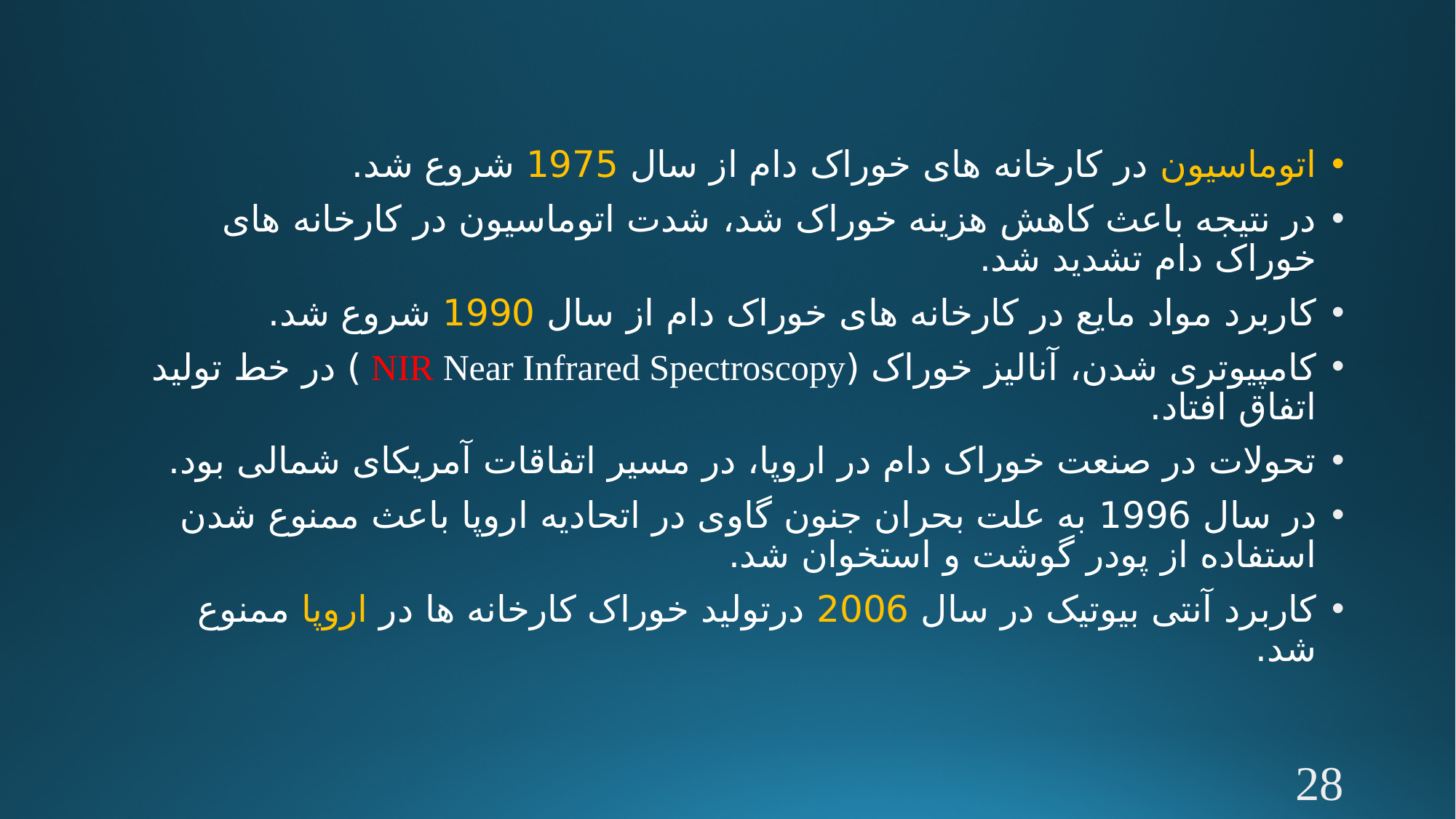

#
اتوماسیون در کارخانه های خوراک دام از سال 1975 شروع شد.
در نتیجه باعث کاهش هزینه خوراک شد، شدت اتوماسیون در کارخانه های خوراک دام تشدید شد.
کاربرد مواد مایع در کارخانه های خوراک دام از سال 1990 شروع شد.
کامپیوتری شدن، آنالیز خوراک (NIR Near Infrared Spectroscopy ) در خط تولید اتفاق افتاد.
تحولات در صنعت خوراک دام در اروپا، در مسیر اتفاقات آمریکای شمالی بود.
در سال 1996 به علت بحران جنون گاوی در اتحادیه اروپا باعث ممنوع شدن استفاده از پودر گوشت و استخوان شد.
کاربرد آنتی بیوتیک در سال 2006 درتولید خوراک کارخانه ها در اروپا ممنوع شد.

28